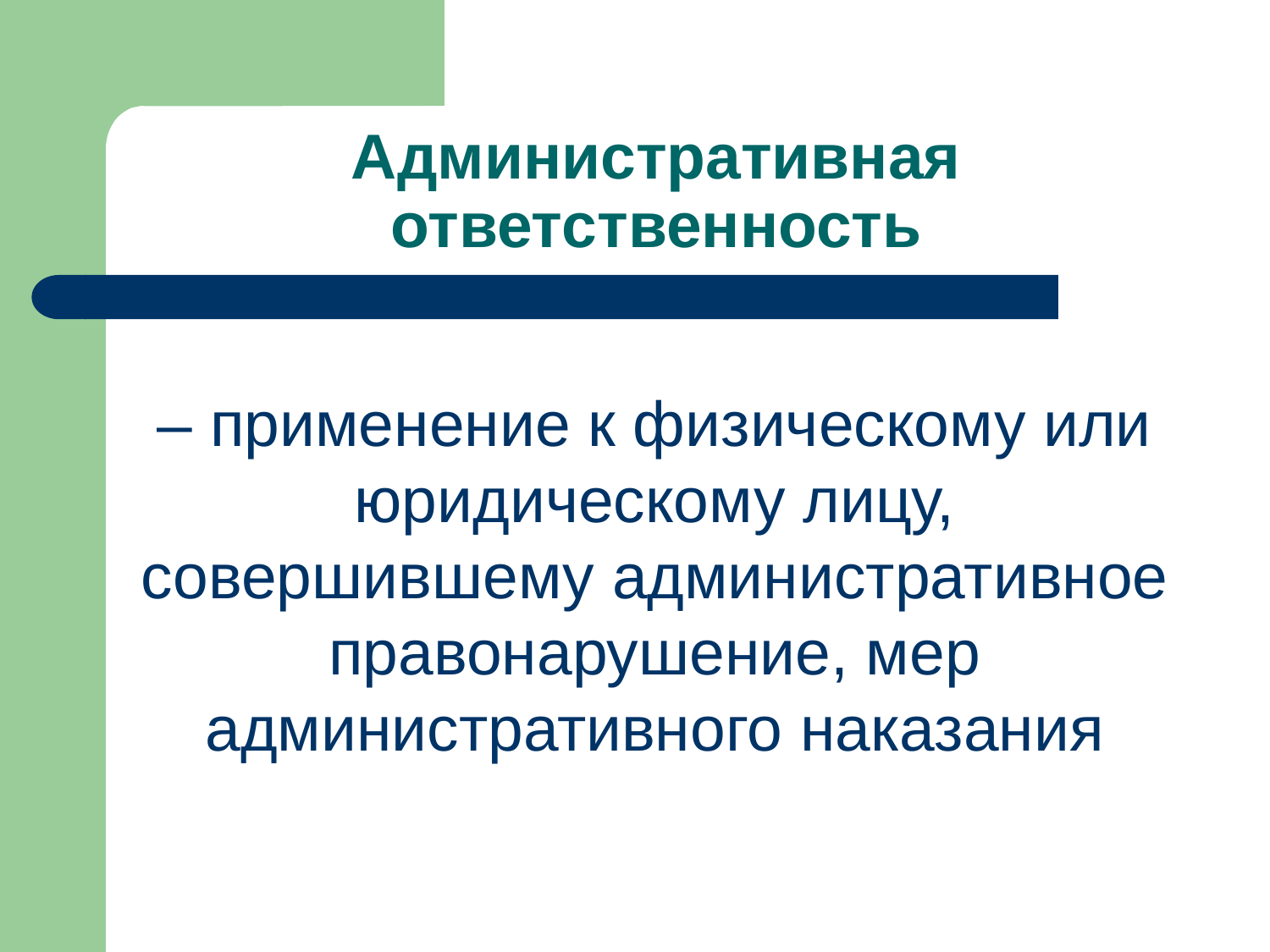

# Административная ответственность
– применение к физическому или юридическому лицу, совершившему административное правонарушение, мер административного наказания